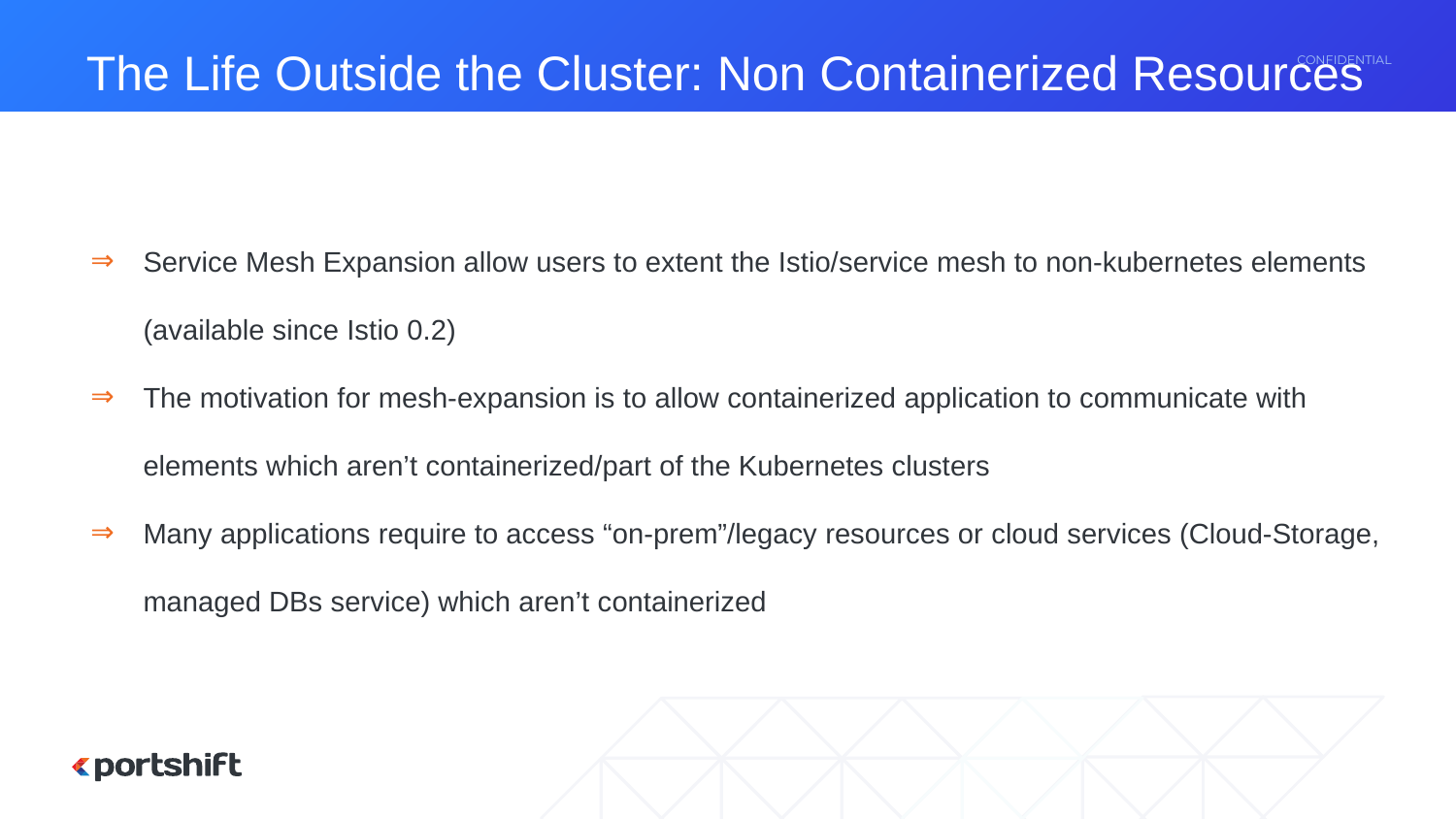

The Life Outside the Cluster: Non Containerized Resources
Service Mesh Expansion allow users to extent the Istio/service mesh to non-kubernetes elements (available since Istio 0.2)
The motivation for mesh-expansion is to allow containerized application to communicate with elements which aren’t containerized/part of the Kubernetes clusters
Many applications require to access “on-prem”/legacy resources or cloud services (Cloud-Storage, managed DBs service) which aren’t containerized